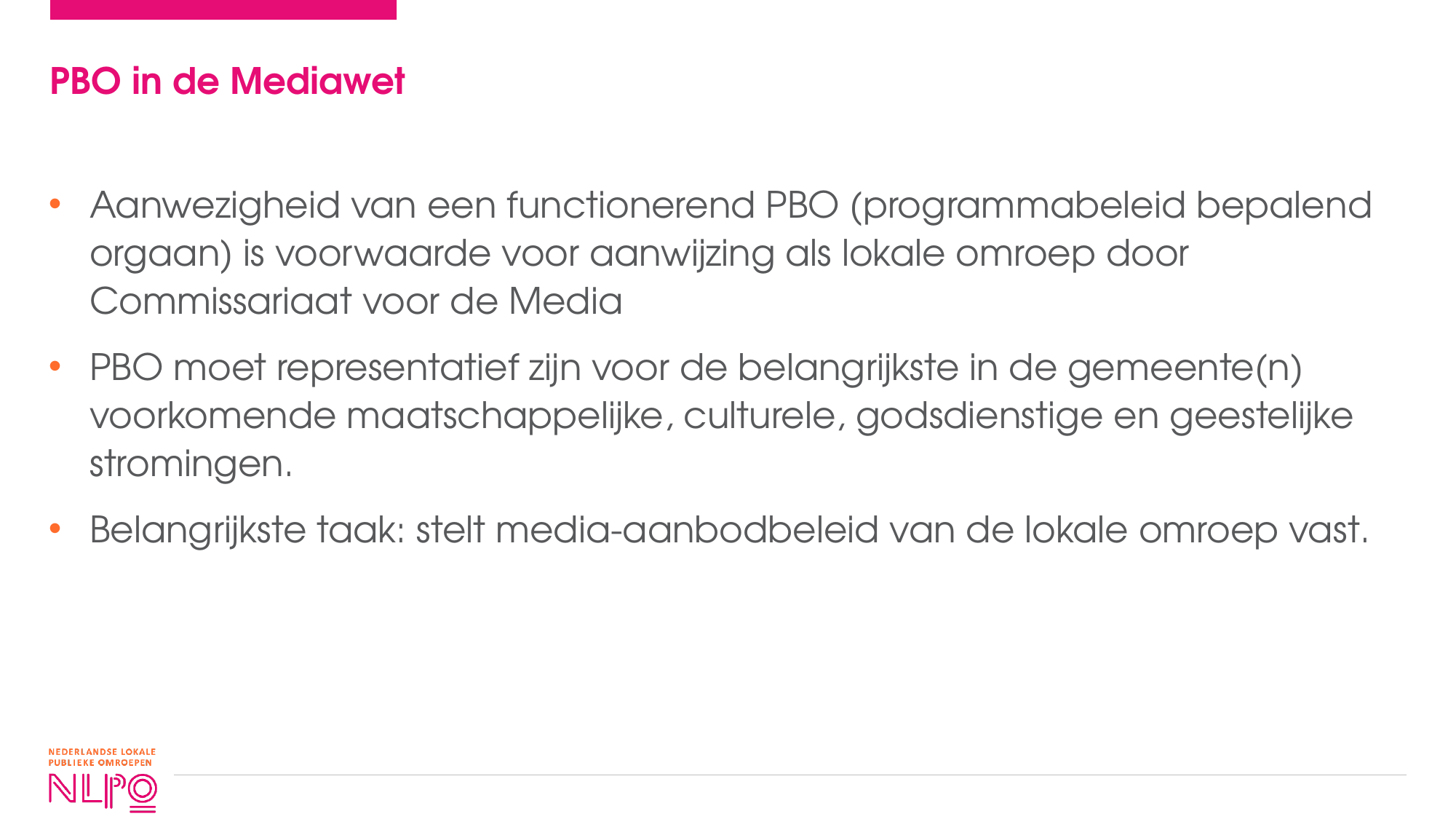

# PBO in de Mediawet

Aanwezigheid van een functionerend PBO (programmabeleid bepalend orgaan) is voorwaarde voor aanwijzing als lokale omroep door Commissariaat voor de Media
PBO moet representatief zijn voor de belangrijkste in de gemeente(n) voorkomende maatschappelijke, culturele, godsdienstige en geestelijke stromingen.
Belangrijkste taak: stelt media-aanbodbeleid van de lokale omroep vast.